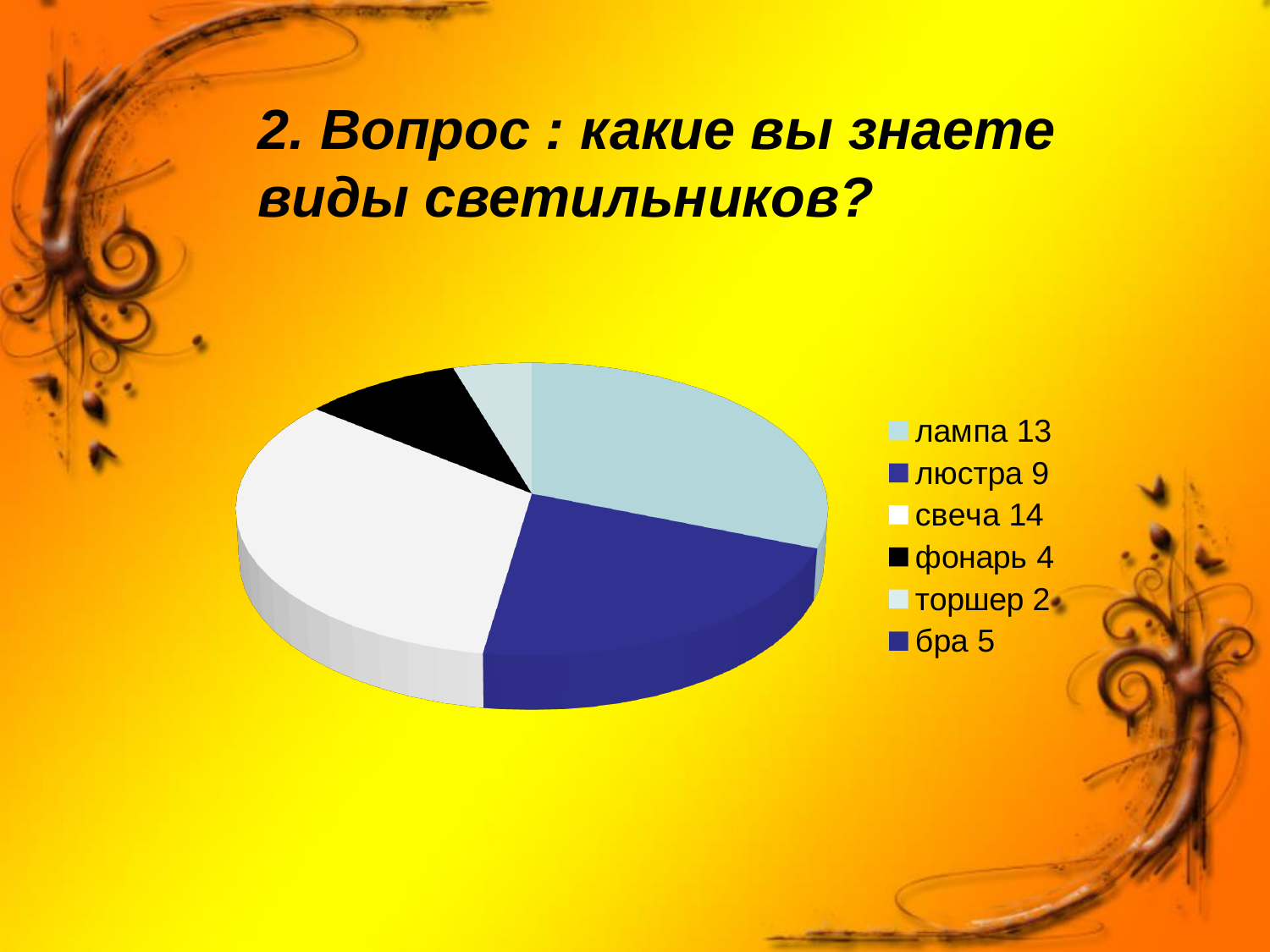

2. Вопрос : какие вы знаете виды светильников?

[unsupported chart]